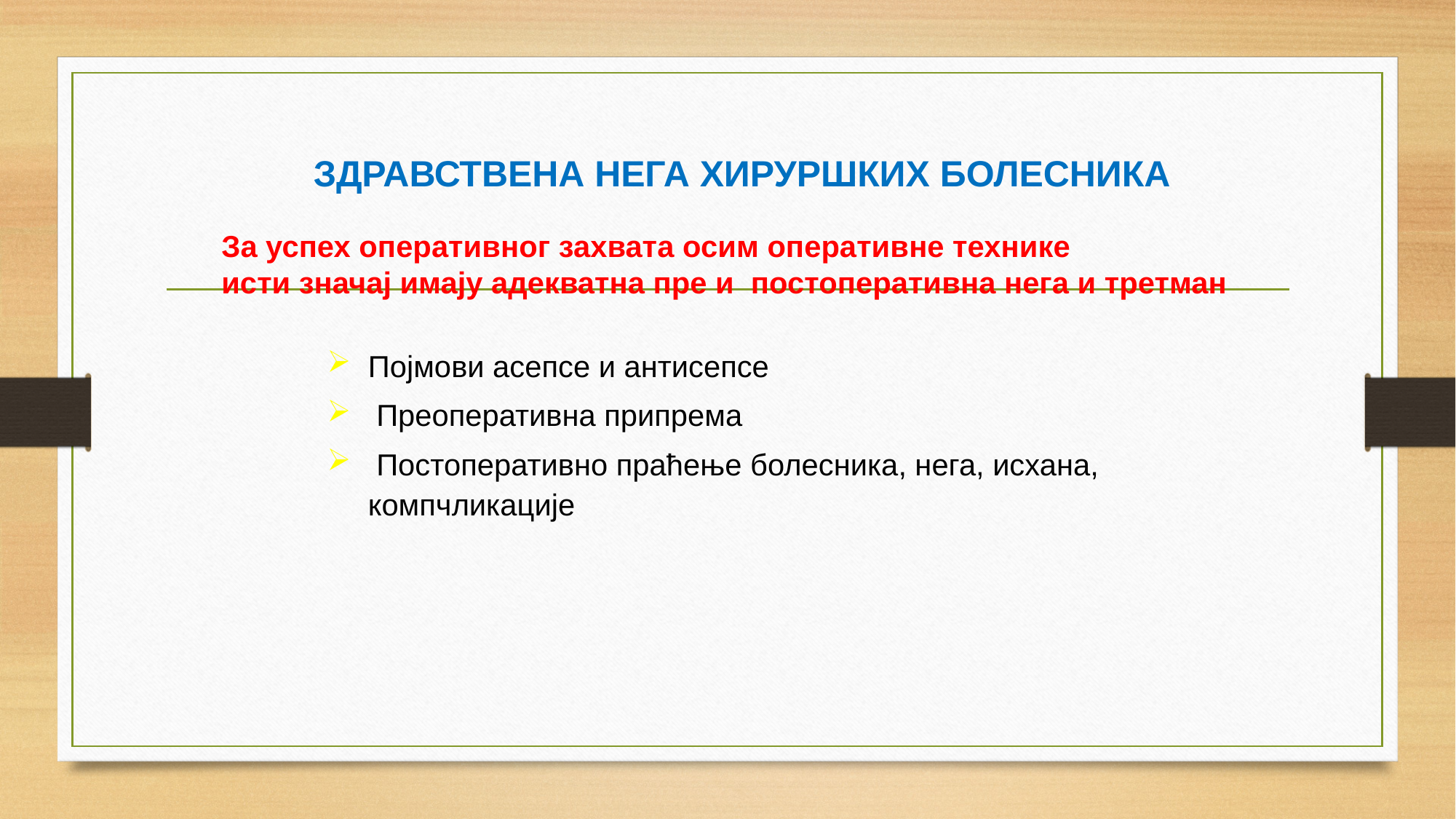

ЗДРАВСТВЕНА НЕГА ХИРУРШКИХ БОЛЕСНИКА
За успех оперативног захвата осим оперативне технике
исти значај имају адекватна пре и  постоперативна нега и третман
Појмови асепсе и антисепсе
 Преоперативна припрема
 Постоперативно праћење болесника, нега, исхана, компчликације